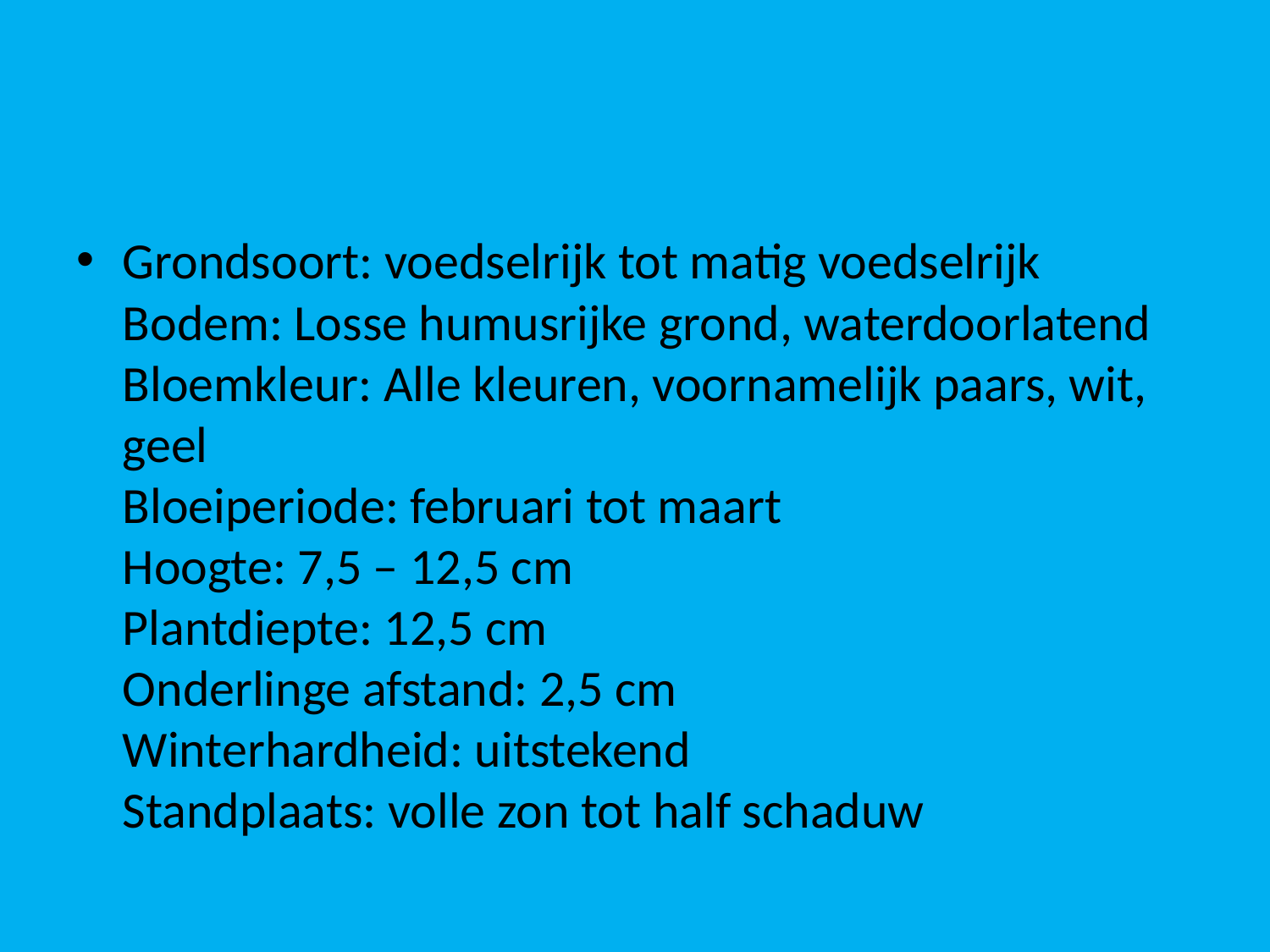

#
Grondsoort: voedselrijk tot matig voedselrijk
Bodem: Losse humusrijke grond, waterdoorlatend
Bloemkleur: Alle kleuren, voornamelijk paars, wit, geel
Bloeiperiode: februari tot maart
Hoogte: 7,5 – 12,5 cm
Plantdiepte: 12,5 cm
Onderlinge afstand: 2,5 cm
Winterhardheid: uitstekend
Standplaats: volle zon tot half schaduw